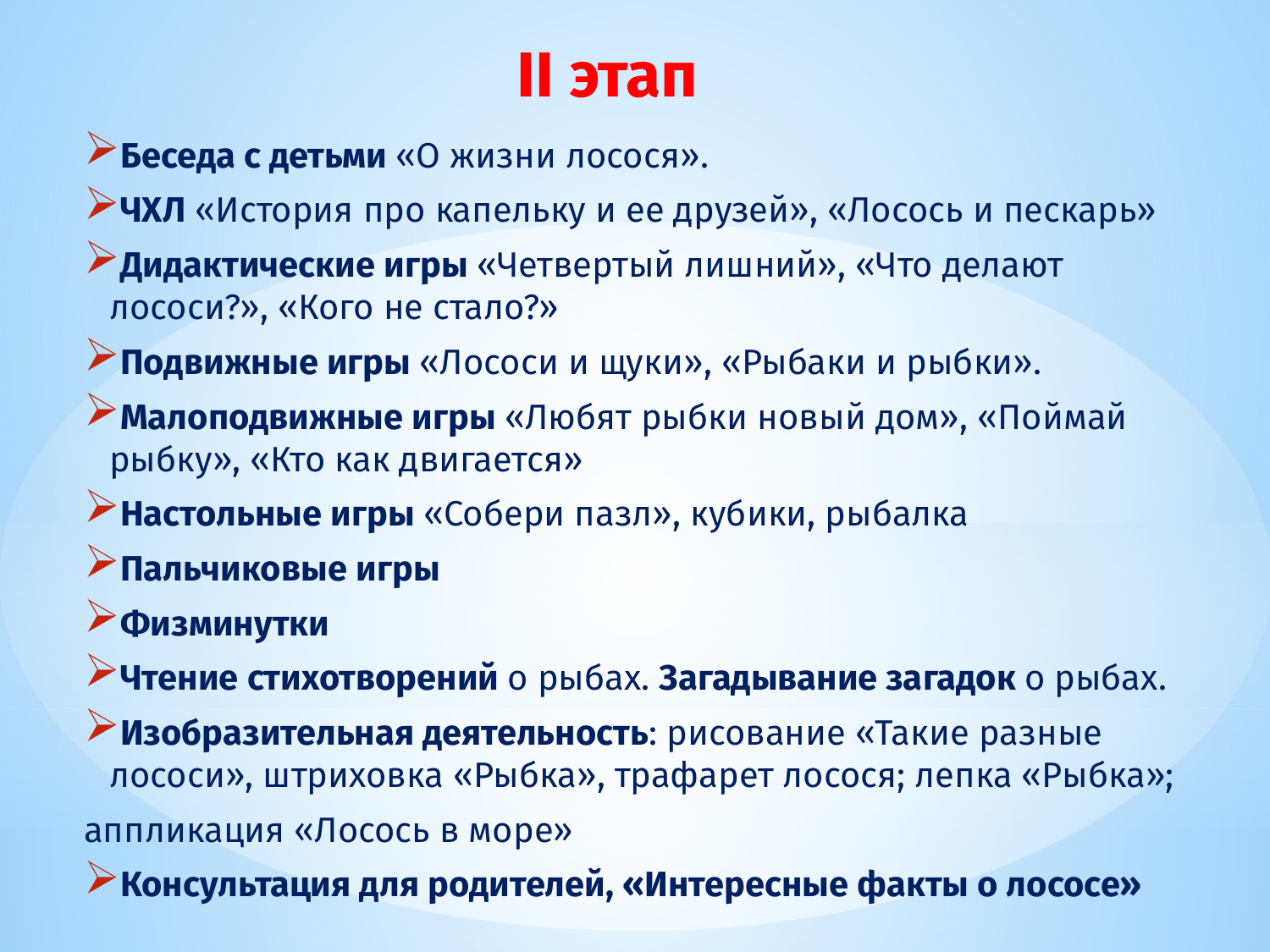

II этап
Беседа с детьми «О жизни лосося».
ЧХЛ «История про капельку и ее друзей», «Лосось и пескарь»
Дидактические игры «Четвертый лишний», «Что делают лососи?», «Кого не стало?»
Подвижные игры «Лососи и щуки», «Рыбаки и рыбки».
Малоподвижные игры «Любят рыбки новый дом», «Поймай рыбку», «Кто как двигается»
Настольные игры «Собери пазл», кубики, рыбалка
Пальчиковые игры
Физминутки
Чтение стихотворений о рыбах. Загадывание загадок о рыбах.
Изобразительная деятельность: рисование «Такие разные лососи», штриховка «Рыбка», трафарет лосося; лепка «Рыбка»;
аппликация «Лосось в море»
Консультация для родителей, «Интересные факты о лососе»